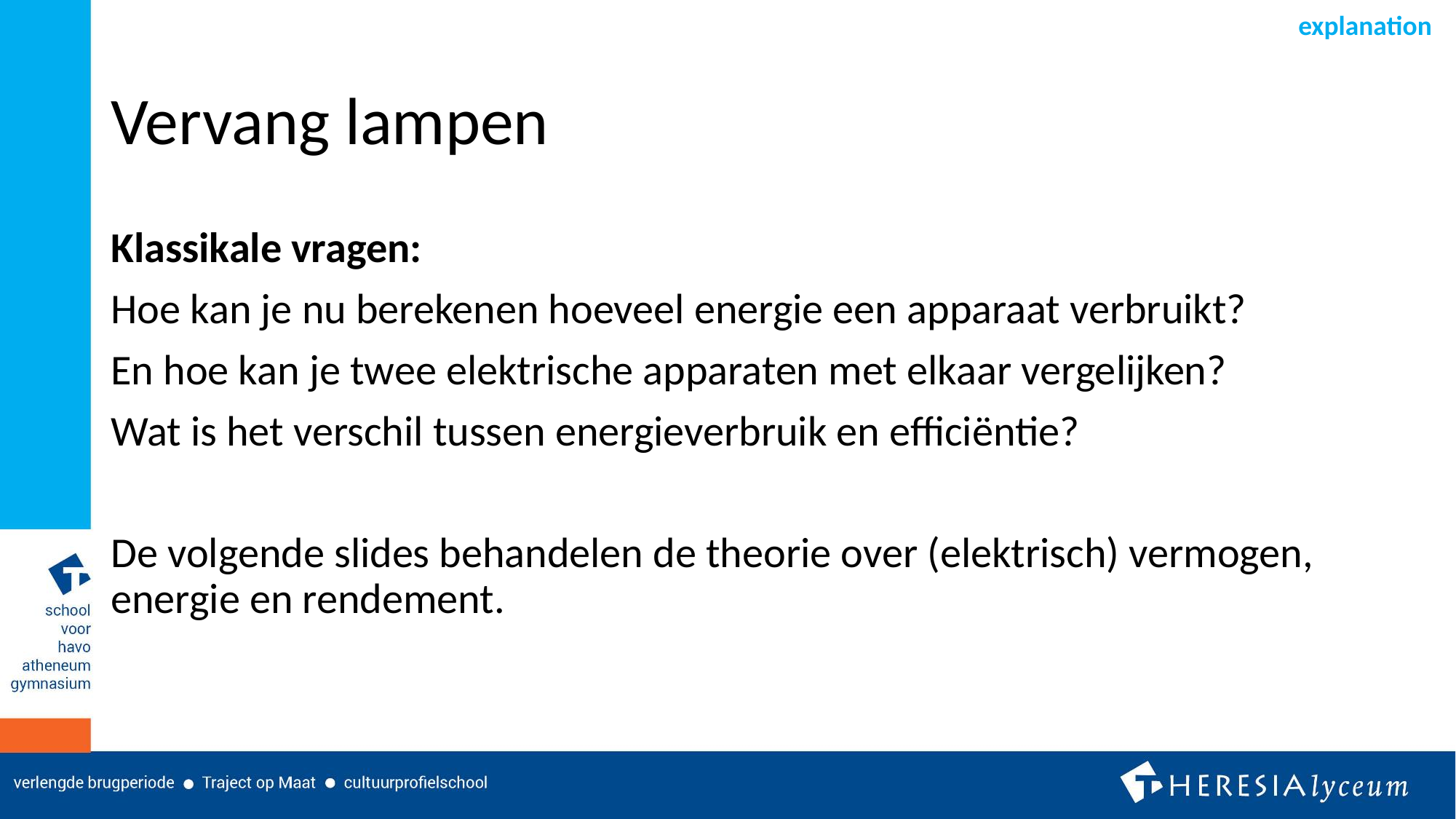

explanation
# Vervang lampen
Klassikale vragen:
Hoe kan je nu berekenen hoeveel energie een apparaat verbruikt?
En hoe kan je twee elektrische apparaten met elkaar vergelijken?
Wat is het verschil tussen energieverbruik en efficiëntie?

De volgende slides behandelen de theorie over (elektrisch) vermogen, energie en rendement.